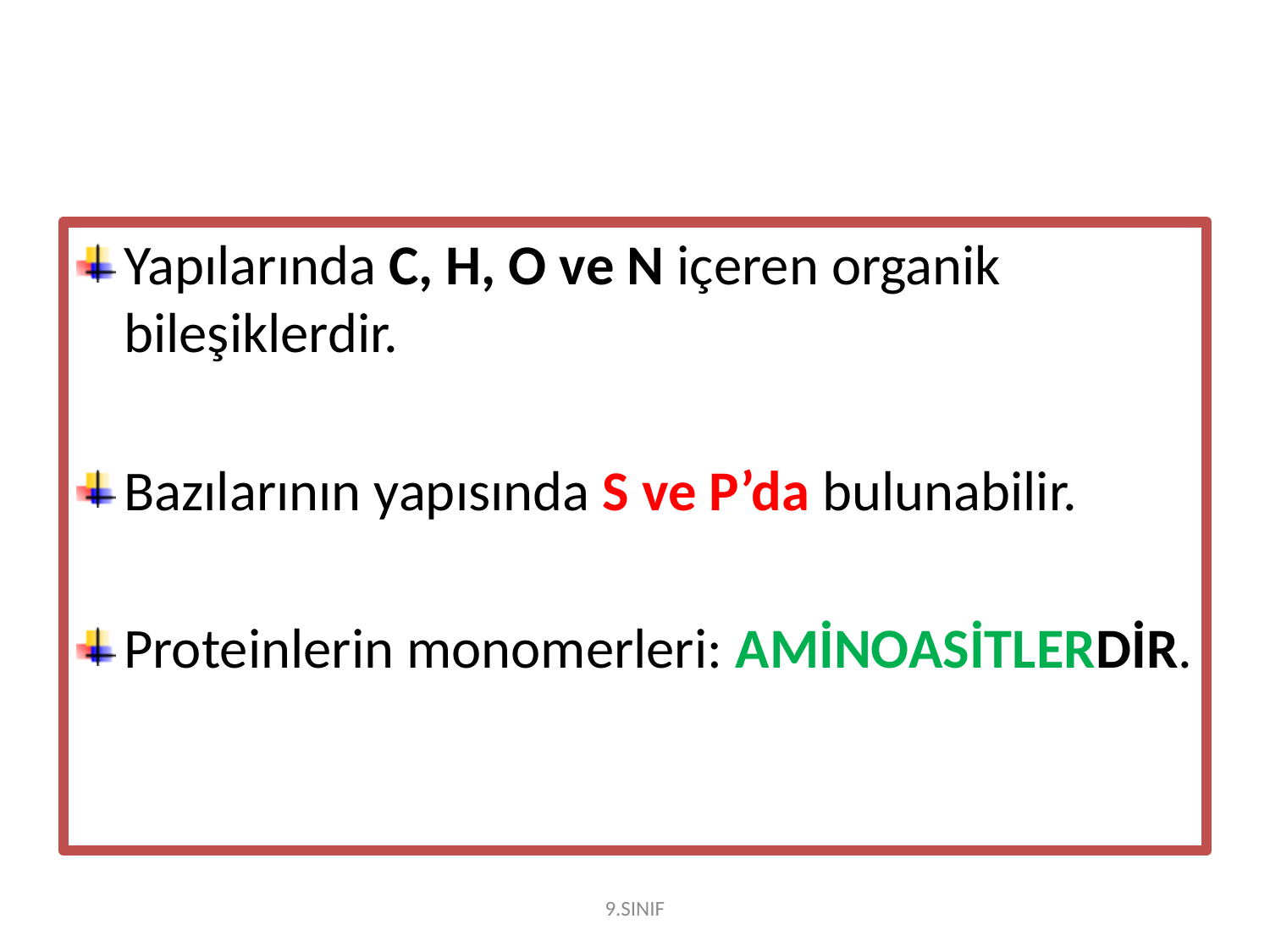

#
Yapılarında C, H, O ve N içeren organik bileşiklerdir.

Bazılarının yapısında S ve P’da bulunabilir.

Proteinlerin monomerleri: AMİNOASİTLERDİR.

9.SINIF